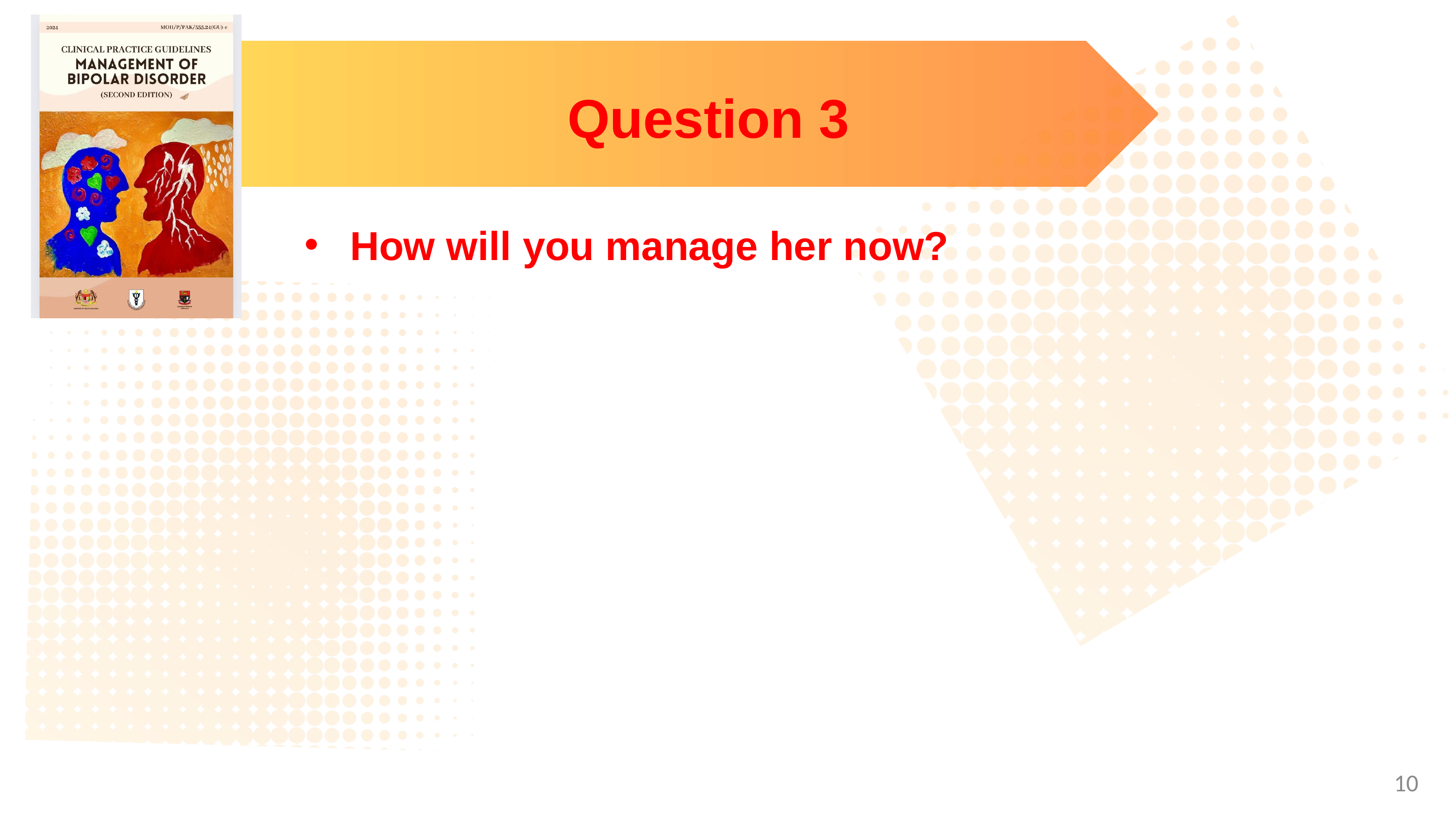

Question 3

How will you manage her now?

10